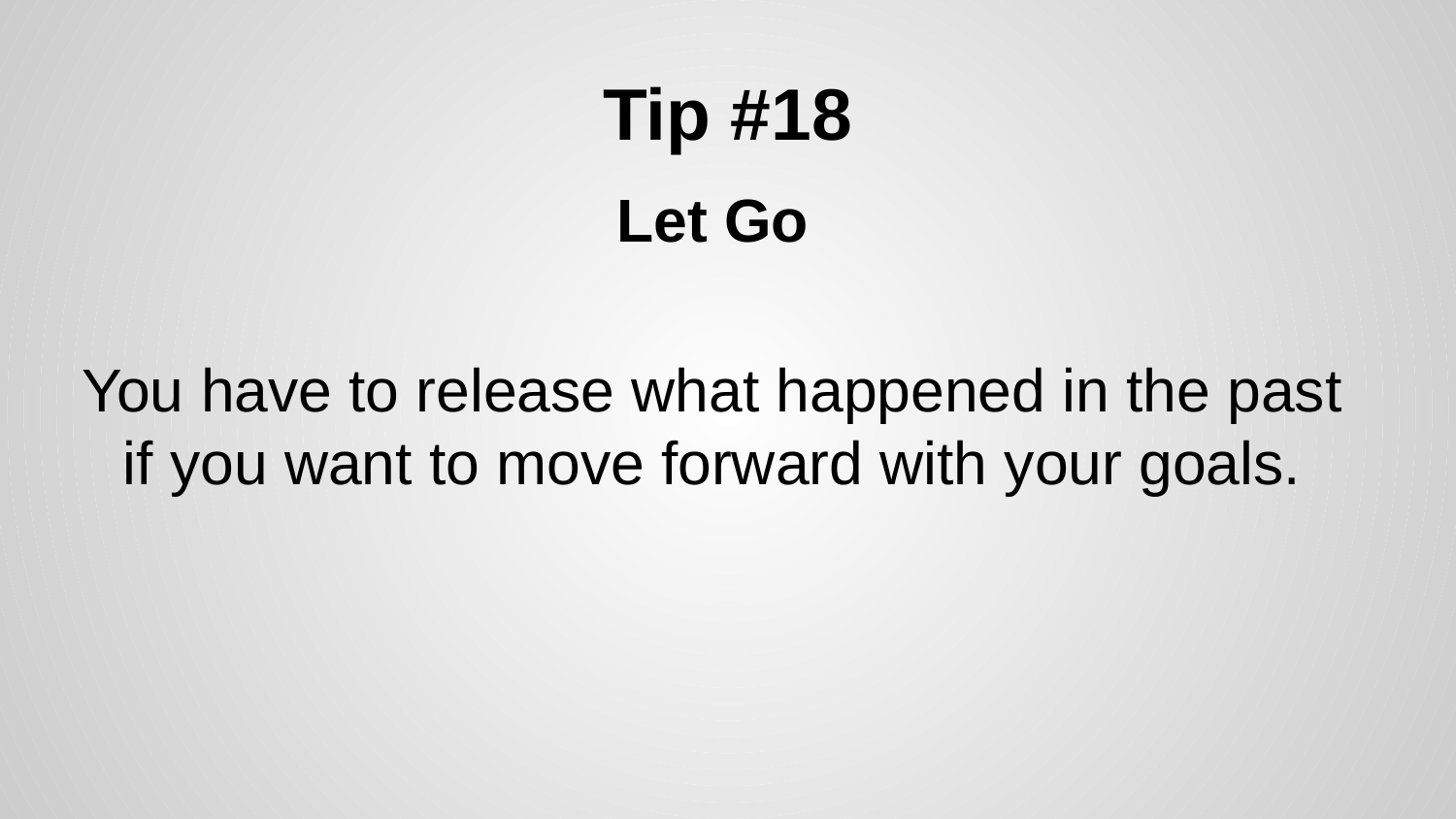

# Tip #18

Let Go

You have to release what happened in the past if you want to move forward with your goals.